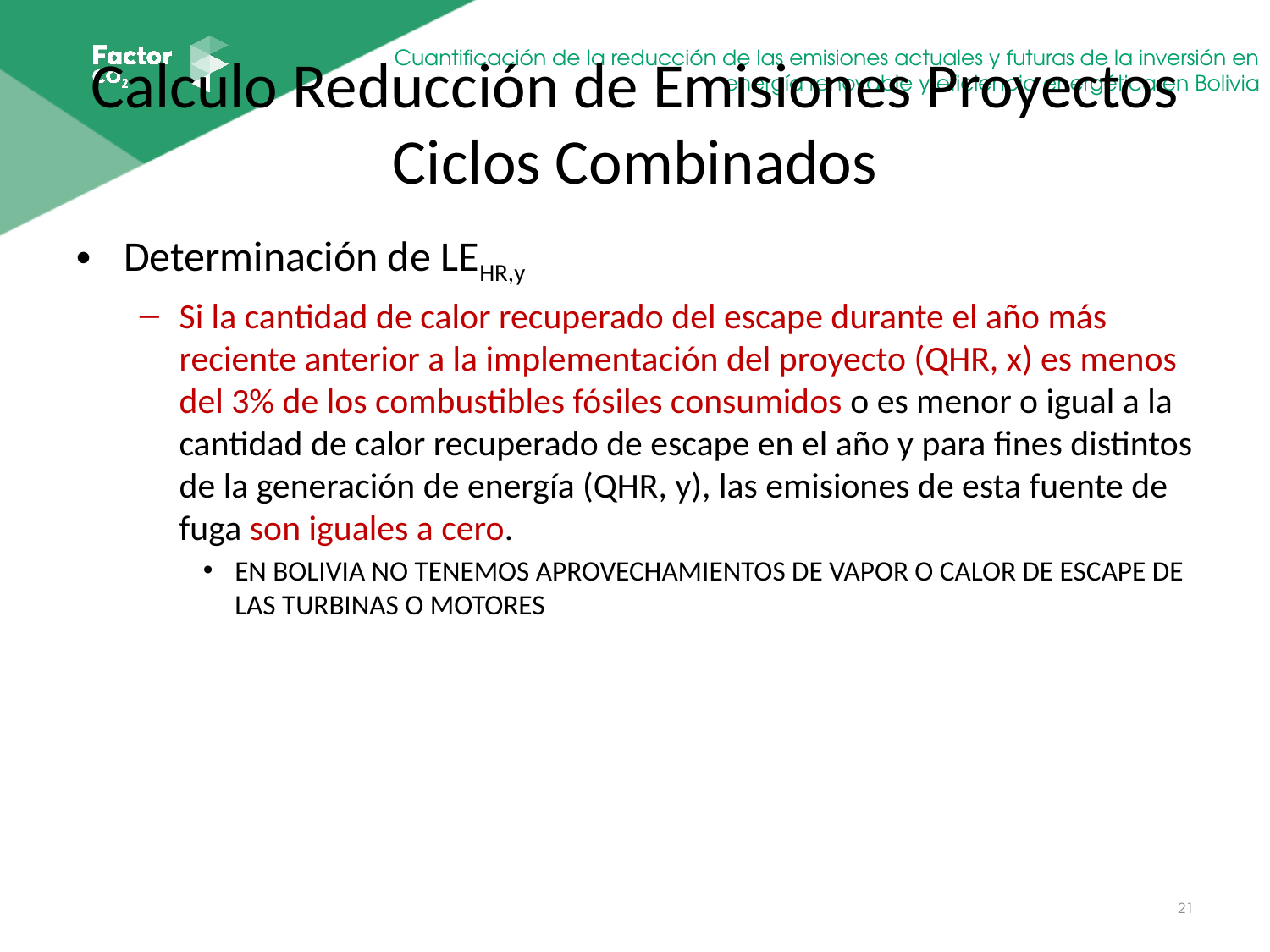

# Calculo Reducción de Emisiones Proyectos Ciclos Combinados
Determinación de LEHR,y
Si la cantidad de calor recuperado del escape durante el año más reciente anterior a la implementación del proyecto (QHR, x) es menos del 3% de los combustibles fósiles consumidos o es menor o igual a la cantidad de calor recuperado de escape en el año y para fines distintos de la generación de energía (QHR, y), las emisiones de esta fuente de fuga son iguales a cero.
EN BOLIVIA NO TENEMOS APROVECHAMIENTOS DE VAPOR O CALOR DE ESCAPE DE LAS TURBINAS O MOTORES
21